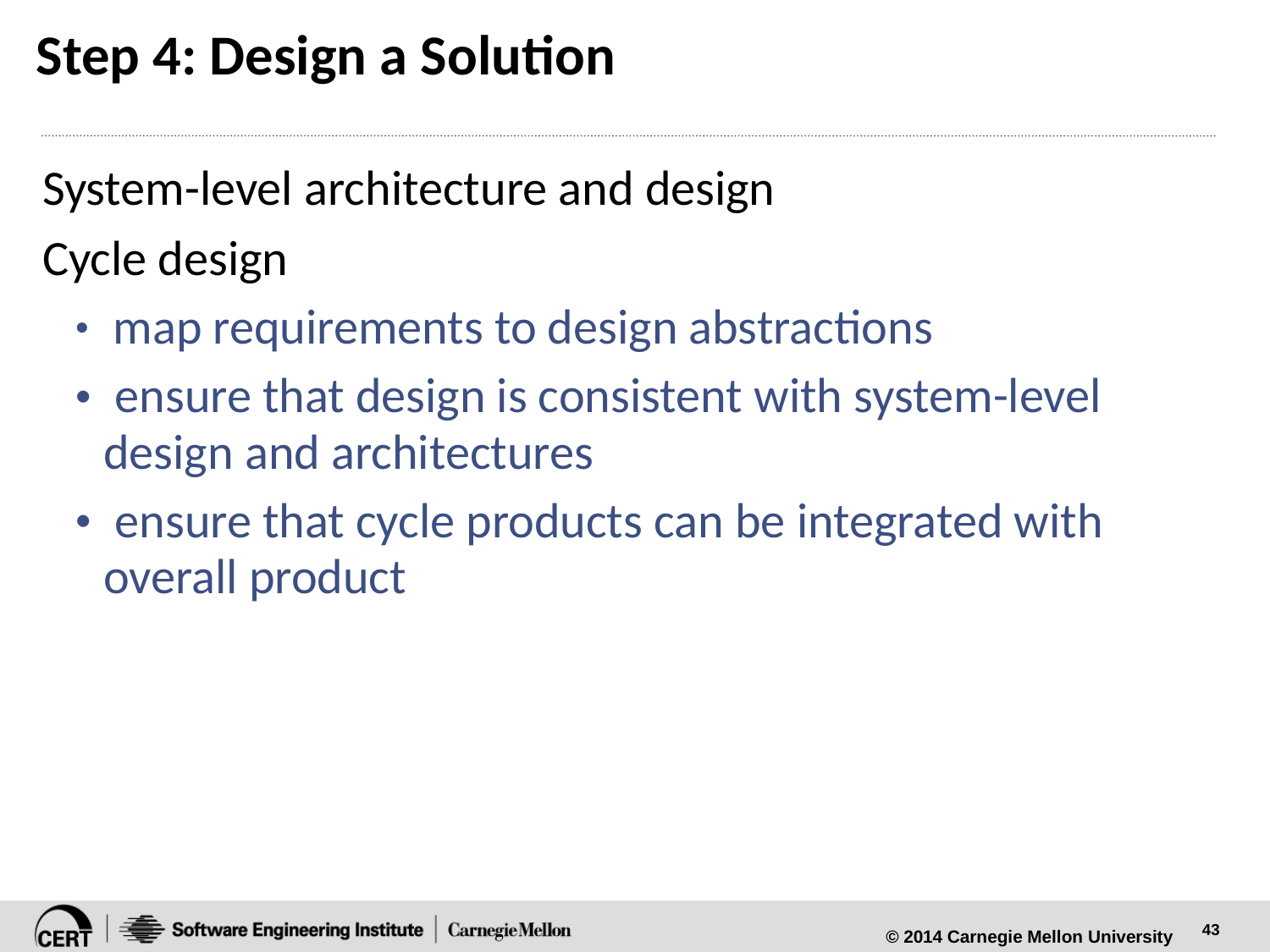

# Step 4: Design a Solution
System-level architecture and design
Cycle design
 map requirements to design abstractions
 ensure that design is consistent with system-level design and architectures
 ensure that cycle products can be integrated with overall product